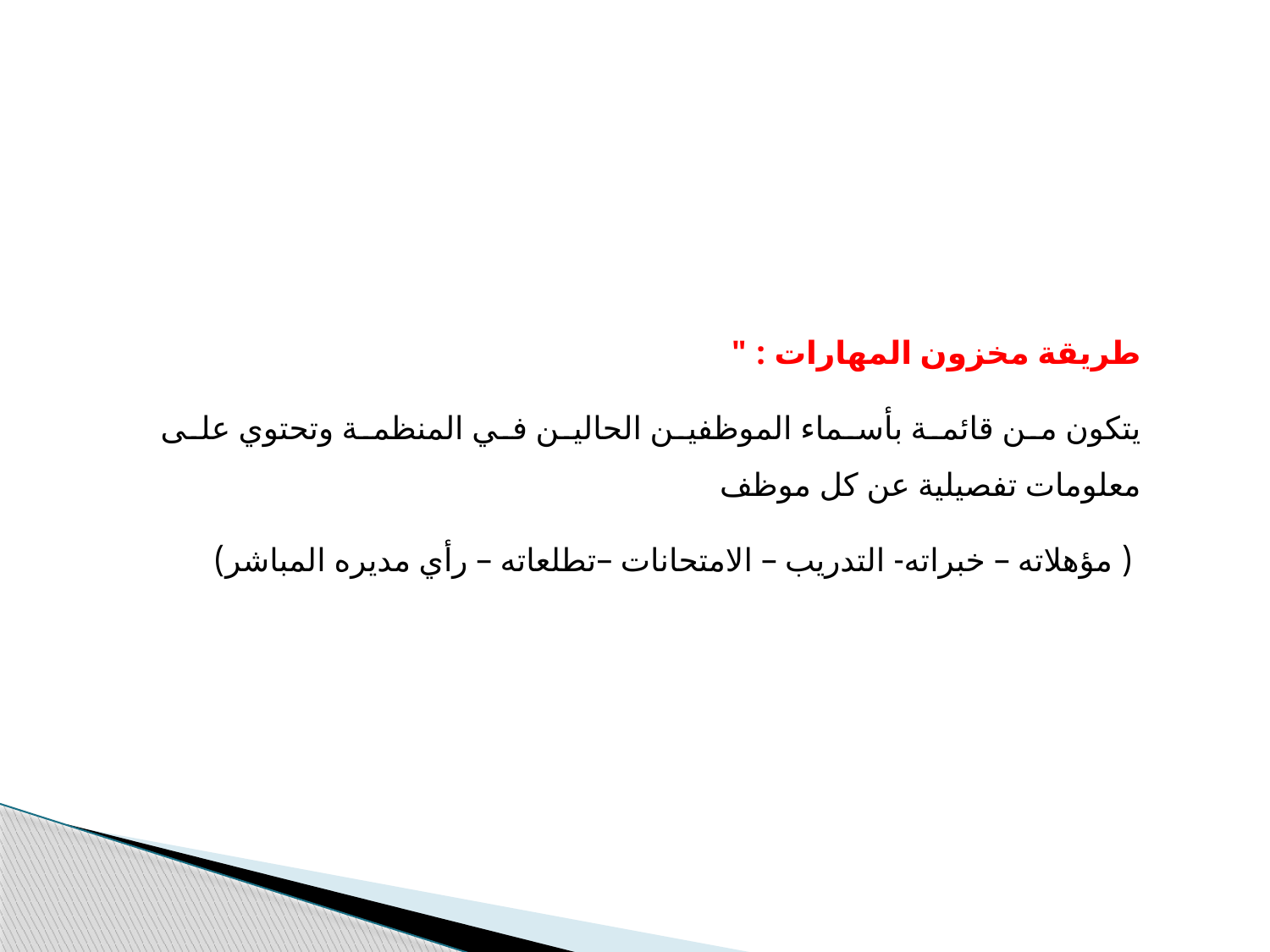

طريقة مخزون المهارات : "
يتكون من قائمة بأسماء الموظفين الحالين في المنظمة وتحتوي على معلومات تفصيلية عن كل موظف
 ( مؤهلاته – خبراته- التدريب – الامتحانات –تطلعاته – رأي مديره المباشر)